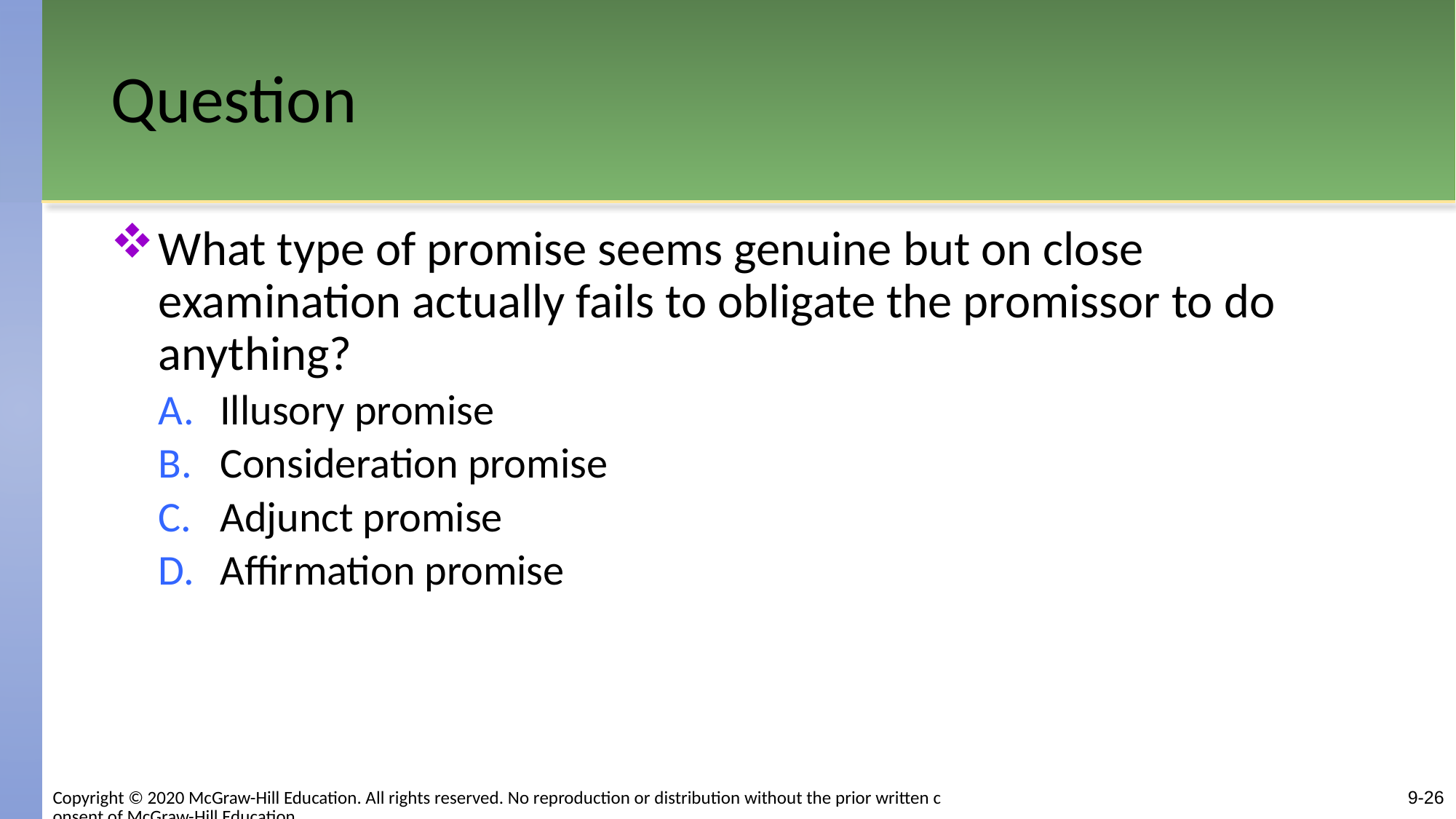

# Question
What type of promise seems genuine but on close examination actually fails to obligate the promissor to do anything?
Illusory promise
Consideration promise
Adjunct promise
Affirmation promise

9-26
Copyright © 2020 McGraw-Hill Education. All rights reserved. No reproduction or distribution without the prior written consent of McGraw-Hill Education.